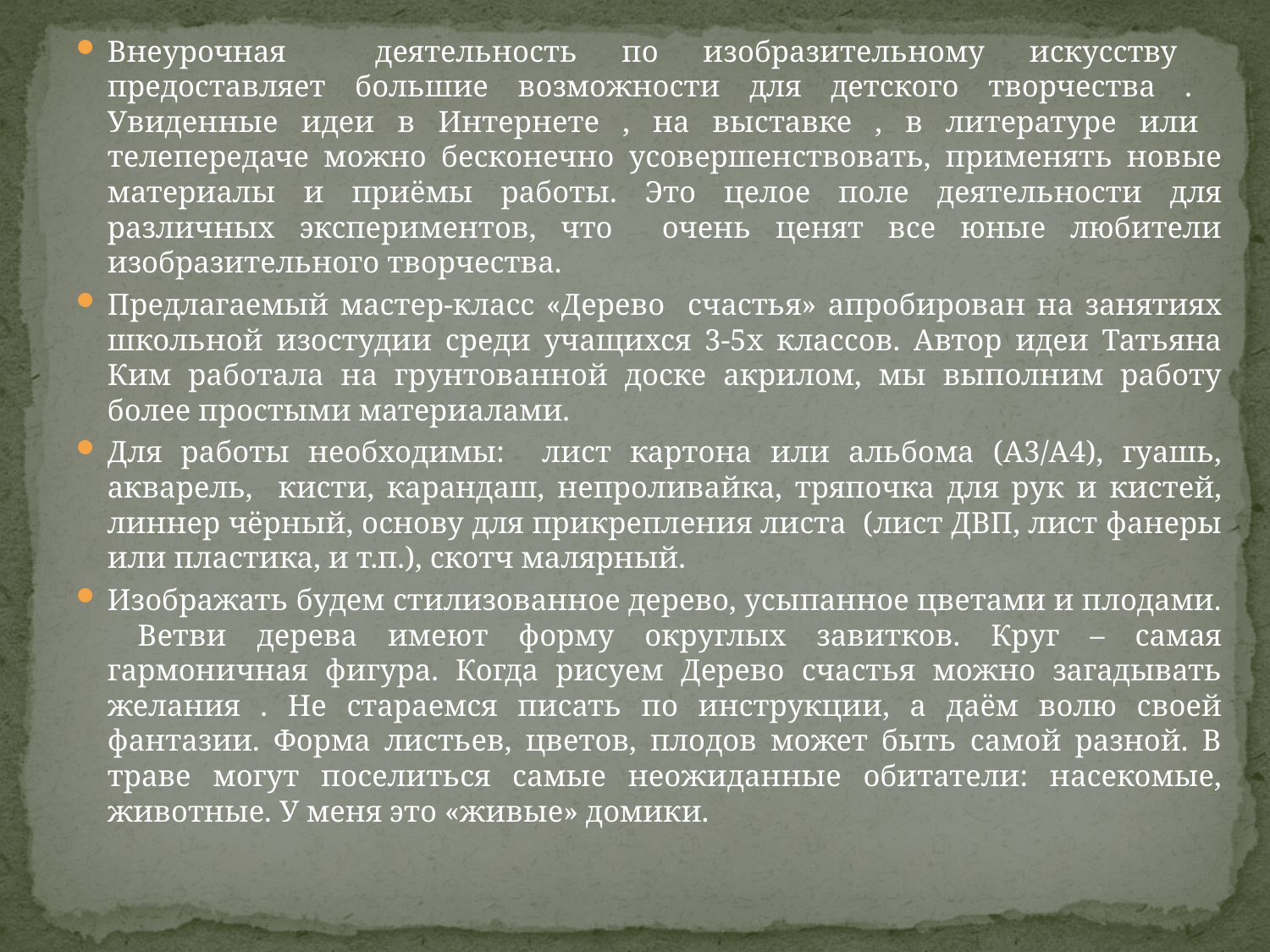

Внеурочная  деятельность по изобразительному искусству  предоставляет большие возможности для детского творчества .  Увиденные идеи в Интернете , на выставке , в литературе или  телепередаче можно бесконечно усовершенствовать, применять новые материалы и приёмы работы. Это целое поле деятельности для различных экспериментов, что  очень ценят все юные любители изобразительного творчества.
Предлагаемый мастер-класс «Дерево  счастья» апробирован на занятиях школьной изостудии среди учащихся 3-5х классов. Автор идеи Татьяна Ким работала на грунтованной доске акрилом, мы выполним работу более простыми материалами.
Для работы необходимы:  лист картона или альбома (А3/А4), гуашь, акварель,  кисти, карандаш, непроливайка, тряпочка для рук и кистей, линнер чёрный, основу для прикрепления листа  (лист ДВП, лист фанеры или пластика, и т.п.), скотч малярный.
Изображать будем стилизованное дерево, усыпанное цветами и плодами.  Ветви дерева имеют форму округлых завитков. Круг – самая гармоничная фигура. Когда рисуем Дерево счастья можно загадывать желания . Не стараемся писать по инструкции, а даём волю своей фантазии. Форма листьев, цветов, плодов может быть самой разной. В траве могут поселиться самые неожиданные обитатели: насекомые, животные. У меня это «живые» домики.
#